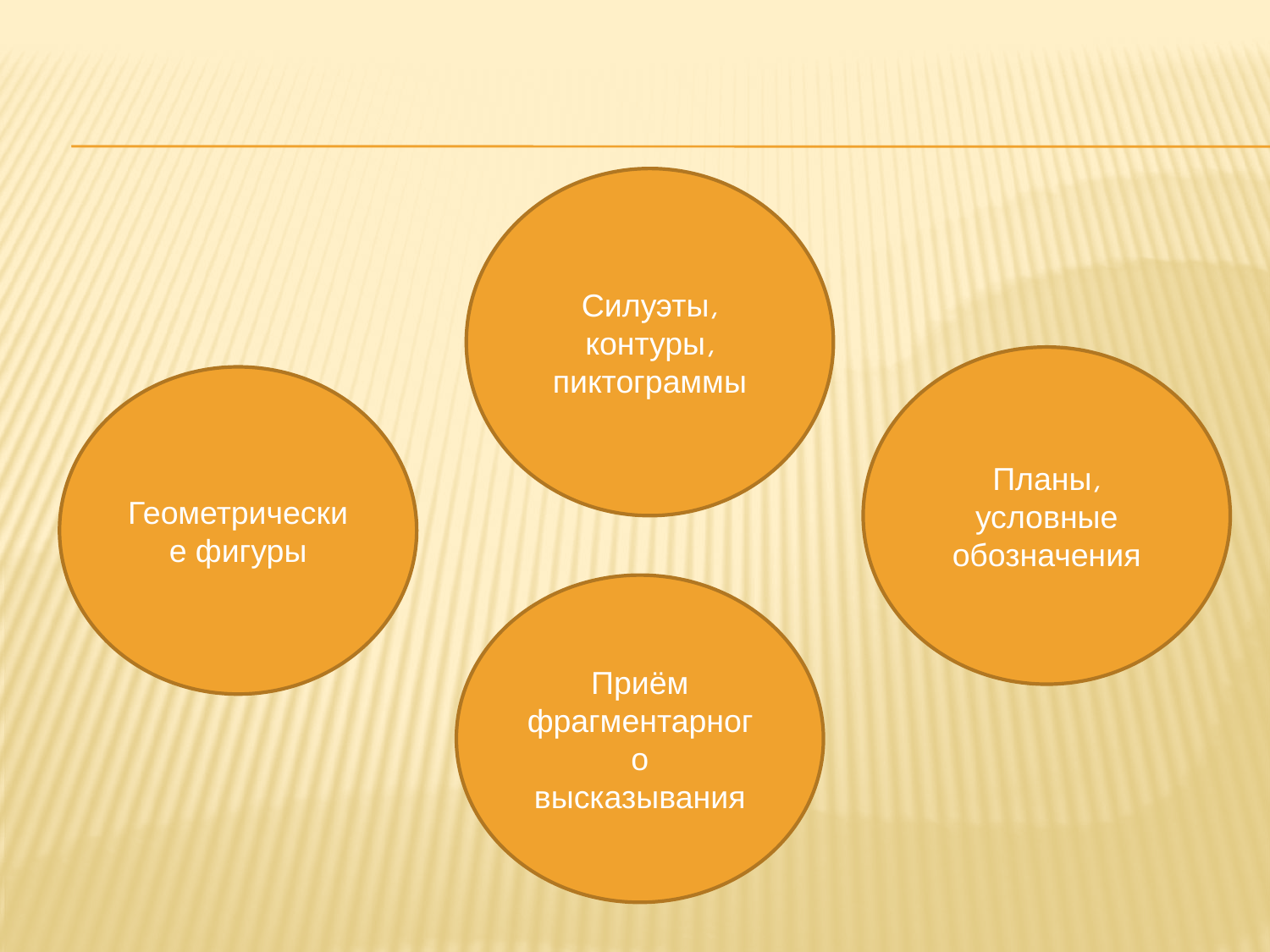

#
Силуэты, контуры, пиктограммы

Планы, условные обозначения
Геометрические фигуры
Приём фрагментарного высказывания